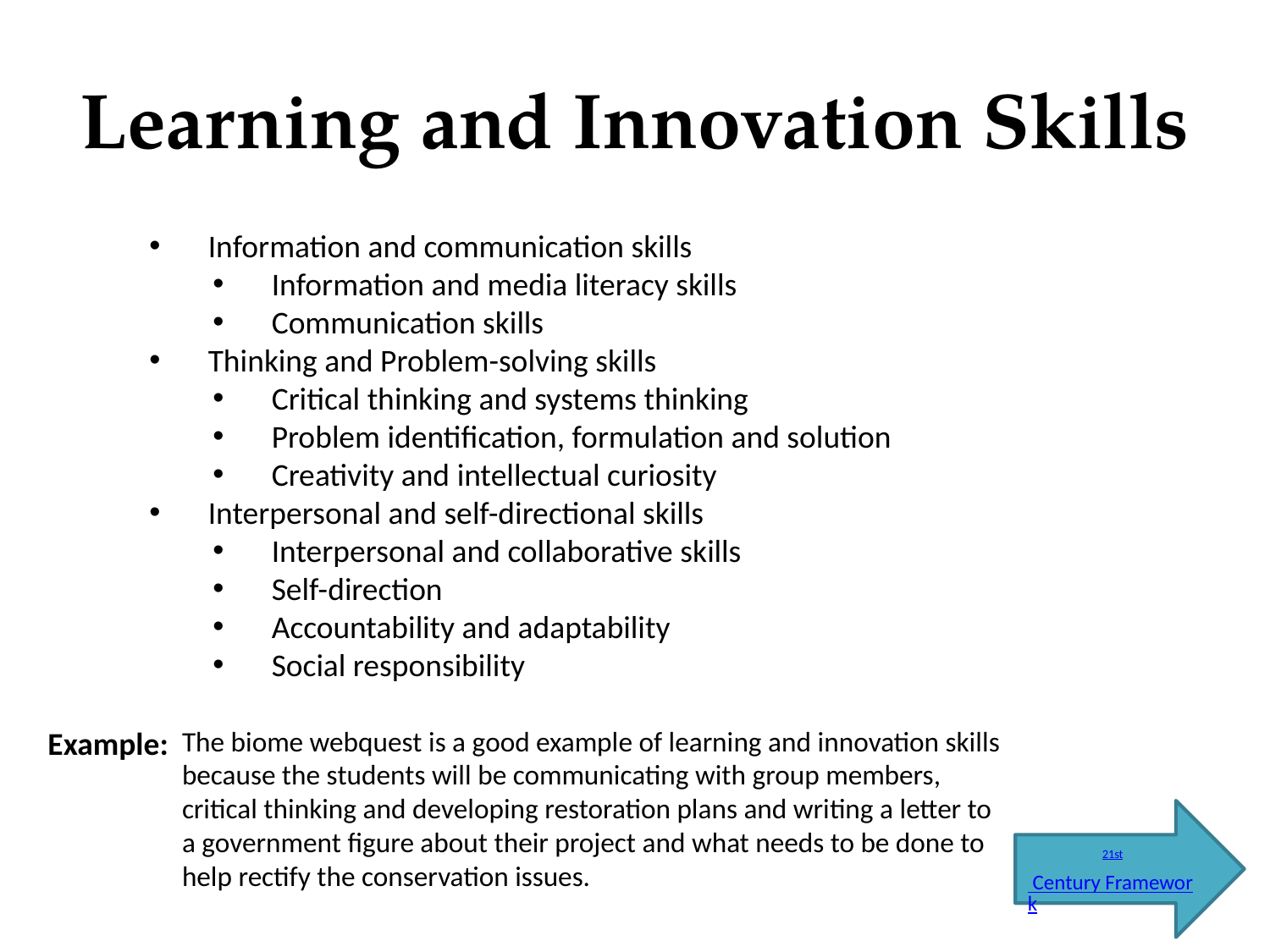

# Learning and Innovation Skills
    Information and communication skills
    Information and media literacy skills
    Communication skills
    Thinking and Problem-solving skills
    Critical thinking and systems thinking
    Problem identification, formulation and solution
    Creativity and intellectual curiosity
    Interpersonal and self-directional skills
    Interpersonal and collaborative skills
    Self-direction
    Accountability and adaptability
    Social responsibility
Example:
The biome webquest is a good example of learning and innovation skills because the students will be communicating with group members, critical thinking and developing restoration plans and writing a letter to a government figure about their project and what needs to be done to help rectify the conservation issues.
21st Century Framework